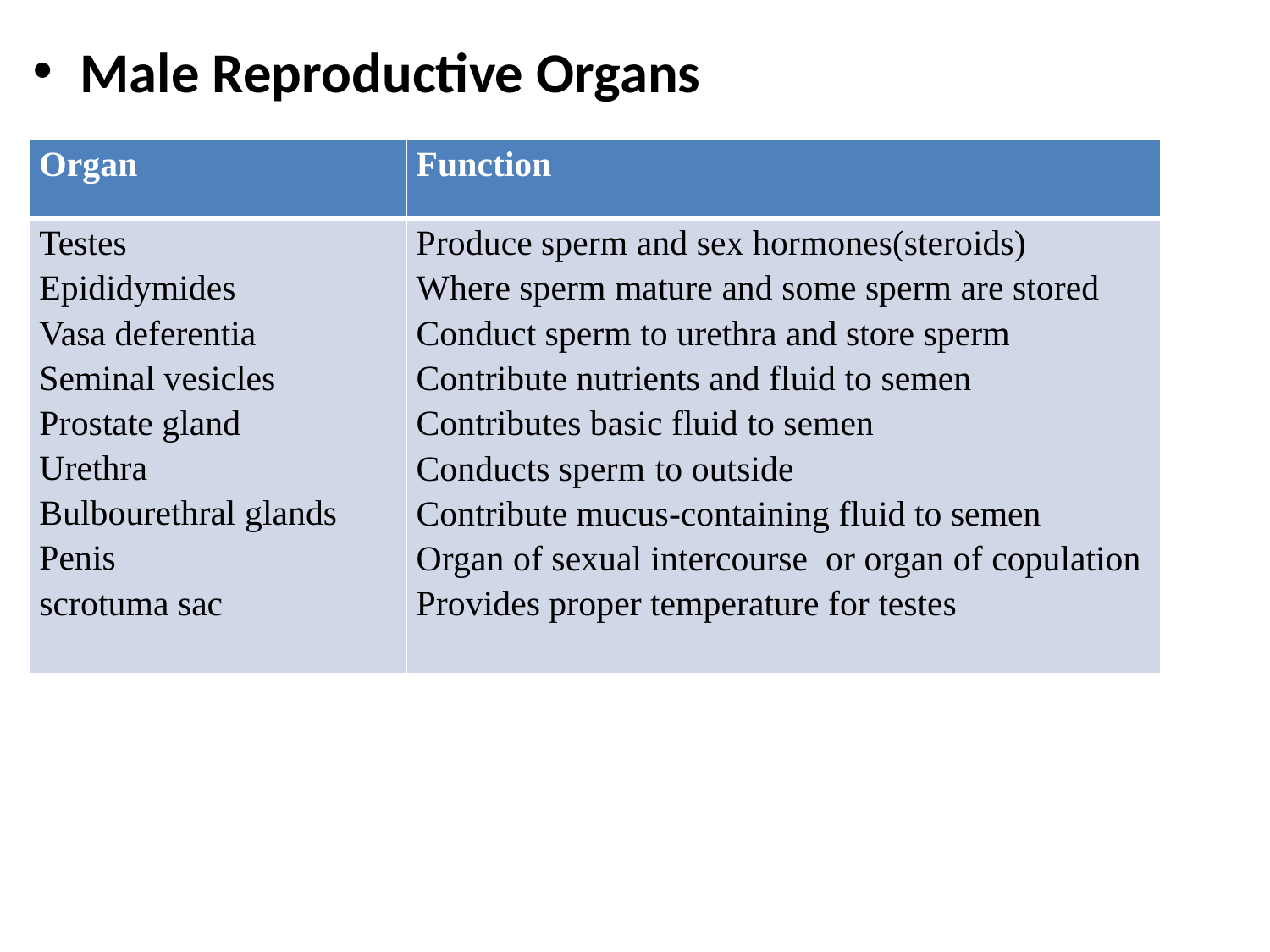

Male Reproductive Organs

#
| Organ | Function |
| --- | --- |
| Testes Epididymides Vasa deferentia Seminal vesicles Prostate gland Urethra Bulbourethral glands Penis scrotuma sac | Produce sperm and sex hormones(steroids) Where sperm mature and some sperm are stored Conduct sperm to urethra and store sperm Contribute nutrients and fluid to semen Contributes basic fluid to semen Conducts sperm to outside Contribute mucus-containing fluid to semen Organ of sexual intercourse or organ of copulation Provides proper temperature for testes |